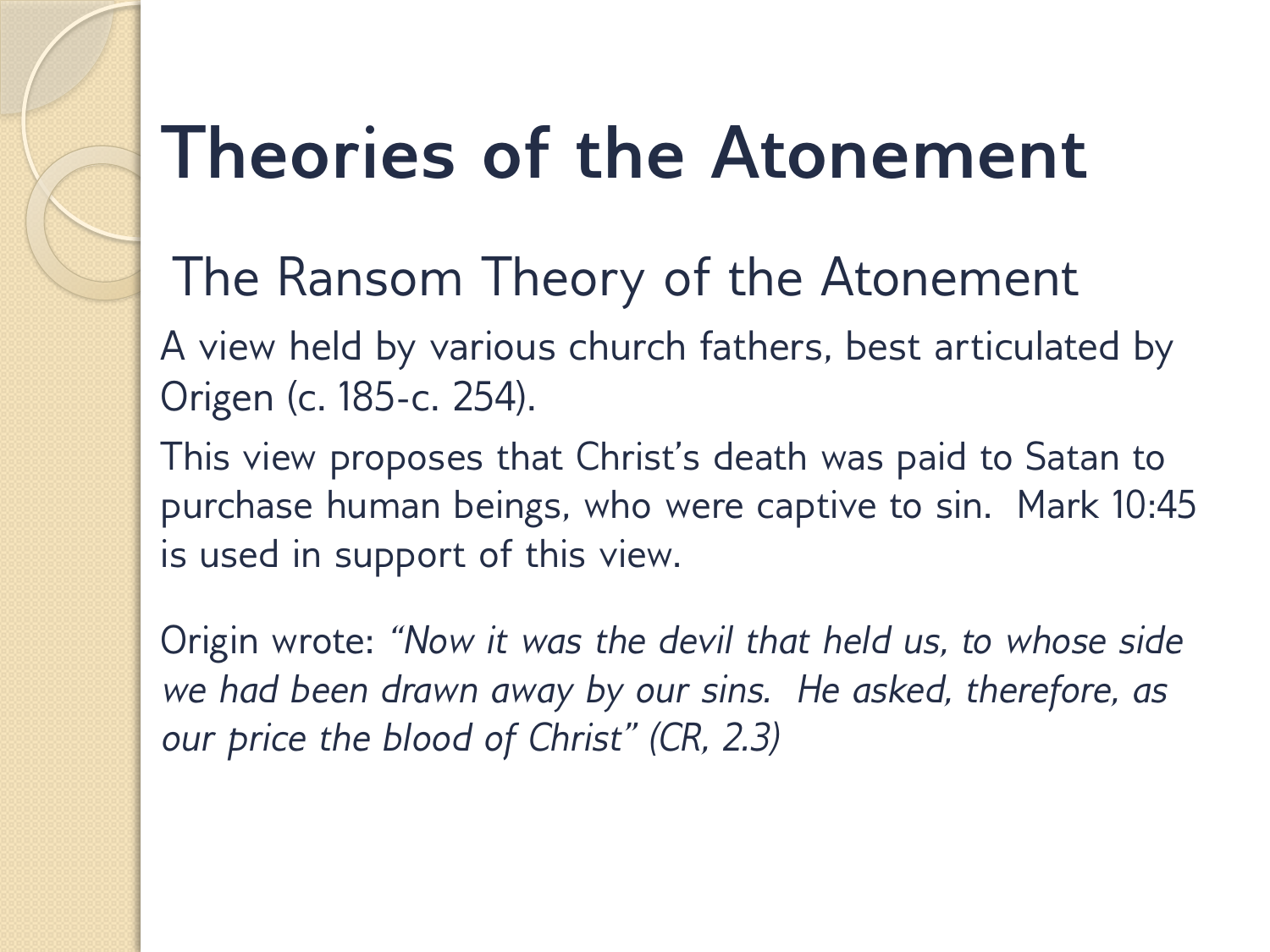

# Theories of the Atonement
The Ransom Theory of the Atonement
A view held by various church fathers, best articulated by Origen (c. 185-c. 254).
This view proposes that Christ’s death was paid to Satan to purchase human beings, who were captive to sin.  Mark 10:45 is used in support of this view.

Origin wrote: “Now it was the devil that held us, to whose side we had been drawn away by our sins.  He asked, therefore, as our price the blood of Christ” (CR, 2.3)